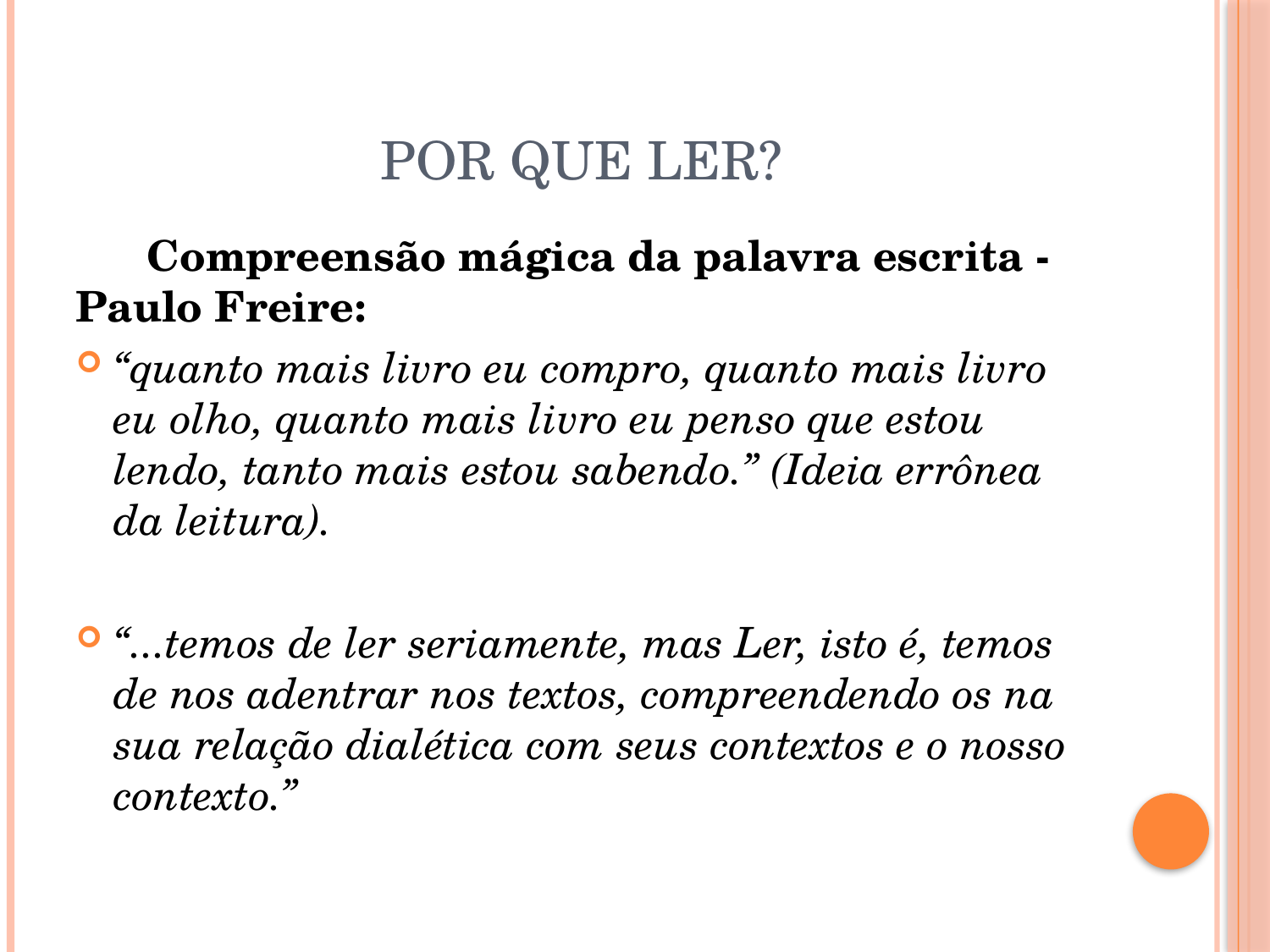

# POR QUE LER?
      Compreensão mágica da palavra escrita -  Paulo Freire:
“quanto mais livro eu compro, quanto mais livro eu olho, quanto mais livro eu penso que estou lendo, tanto mais estou sabendo.” (Ideia errônea da leitura).

“...temos de ler seriamente, mas Ler, isto é, temos de nos adentrar nos textos, compreendendo os na sua relação dialética com seus contextos e o nosso contexto.”